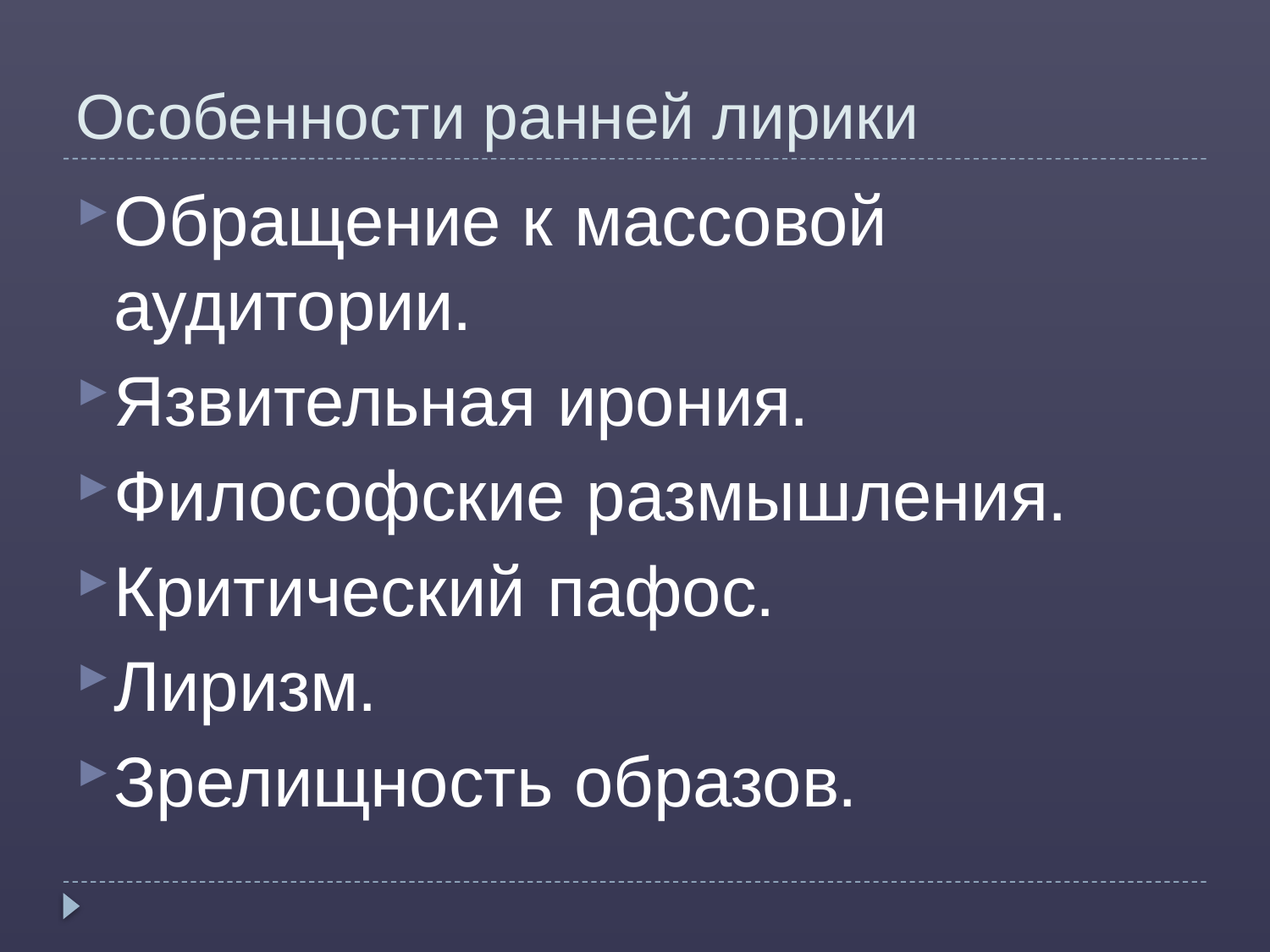

# Особенности ранней лирики
Обращение к массовой аудитории.
Язвительная ирония.
Философские размышления.
Критический пафос.
Лиризм.
Зрелищность образов.